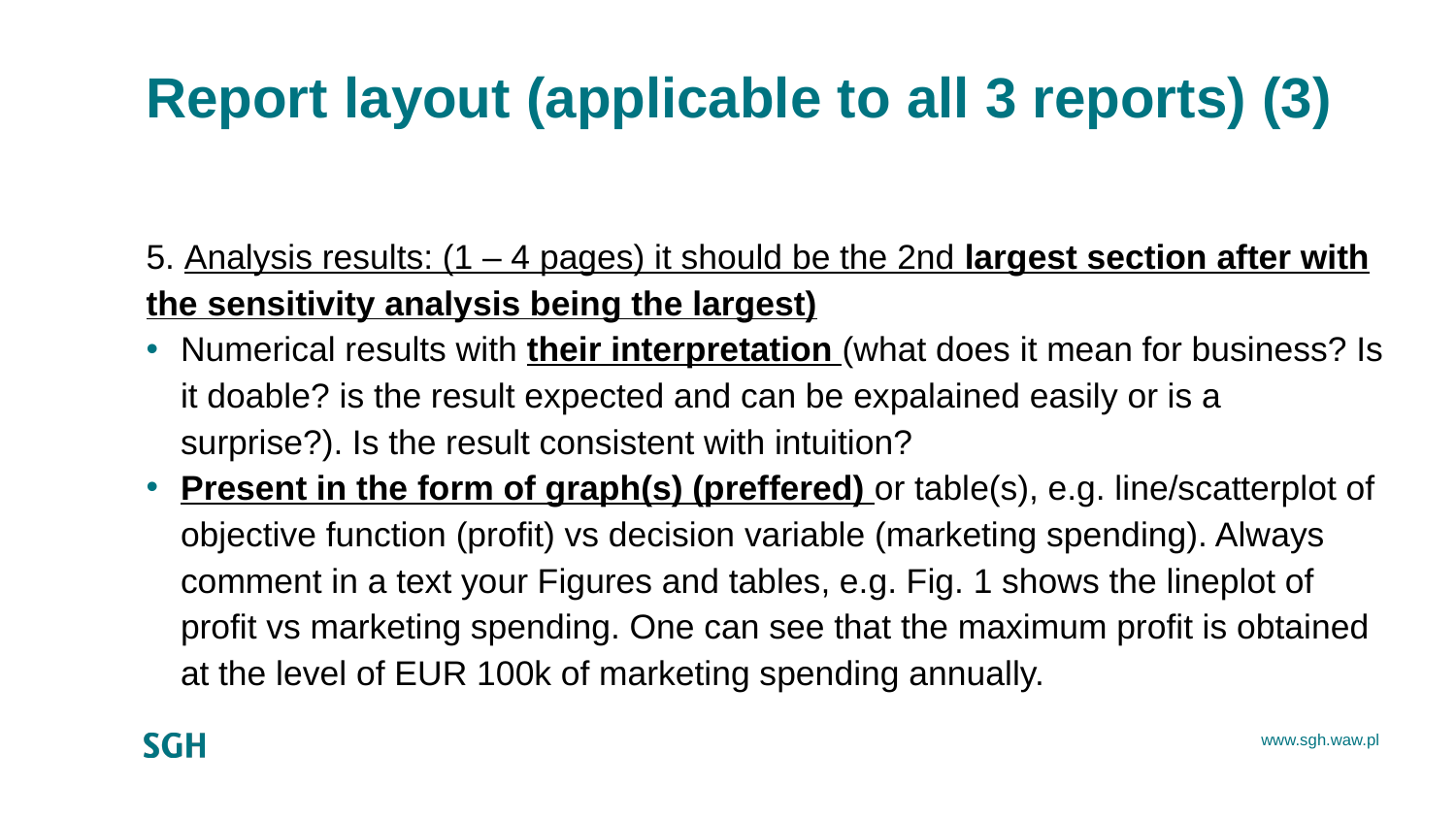

# Report layout (applicable to all 3 reports) (3)

5. Analysis results: (1 – 4 pages) it should be the 2nd largest section after with the sensitivity analysis being the largest)
Numerical results with their interpretation (what does it mean for business? Is it doable? is the result expected and can be expalained easily or is a surprise?). Is the result consistent with intuition?
Present in the form of graph(s) (preffered) or table(s), e.g. line/scatterplot of objective function (profit) vs decision variable (marketing spending). Always comment in a text your Figures and tables, e.g. Fig. 1 shows the lineplot of profit vs marketing spending. One can see that the maximum profit is obtained at the level of EUR 100k of marketing spending annually.
Strona 12